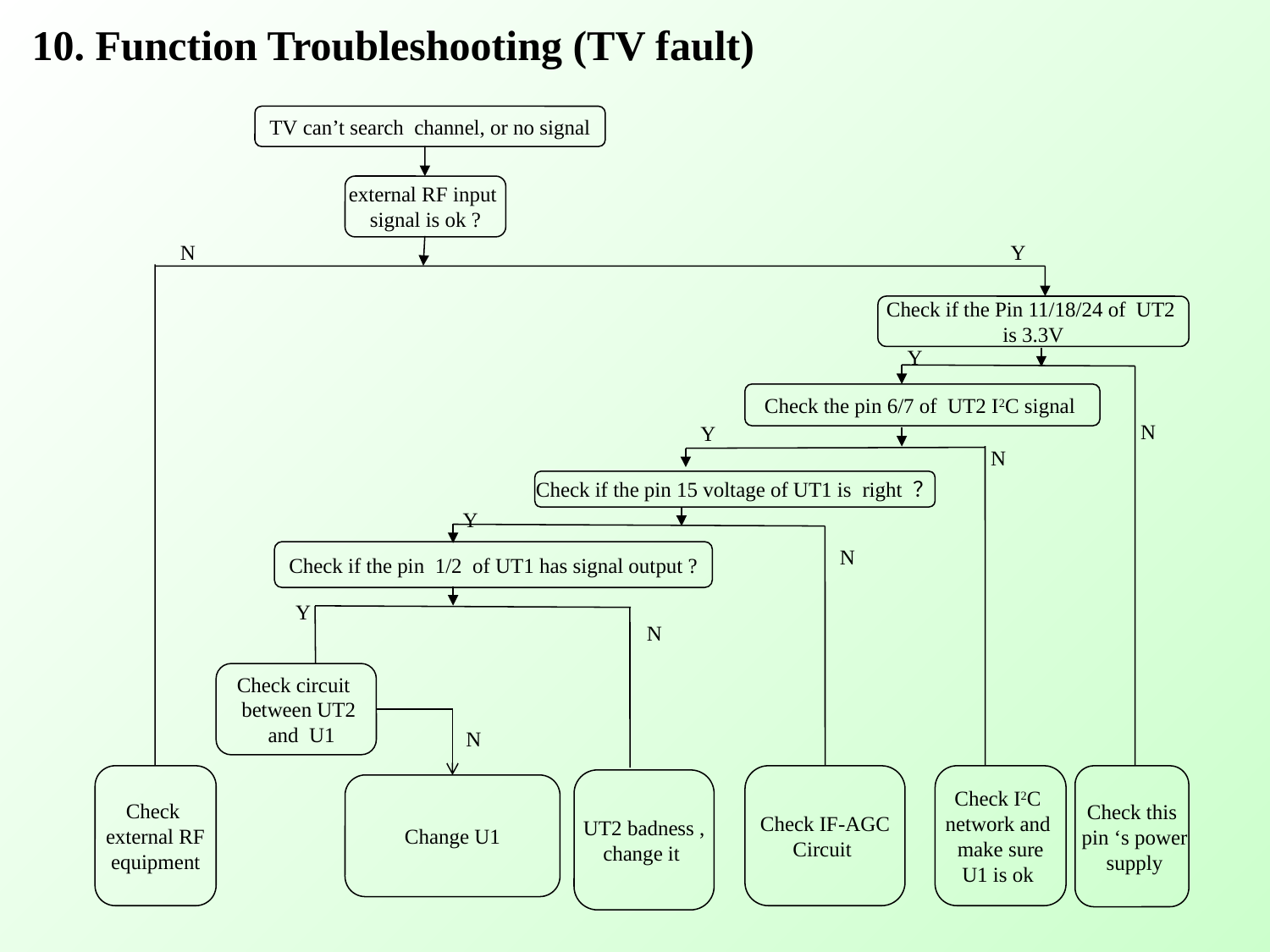

10. Function Troubleshooting (TV fault)
TV can’t search  channel, or no signal

external RF input
signal is ok ?
N

Y

Check if the Pin 11/18/24 of  UT2
is 3.3V
Y

Check the pin 6/7 of  UT2 I2C signal
N
Y

N

Check if the pin 15 voltage of UT1 is  right ？
Y

N
Check if the pin  1/2  of UT1 has signal output ?

Y

N
Check circuit
 between UT2
  and  U1
N
Check
external RF
equipment
Check IF-AGC
Circuit
Check I2C
network and
 make sure
U1 is ok
Check this
 pin ‘s power
 supply
UT2 badness ,
change it
Change U1